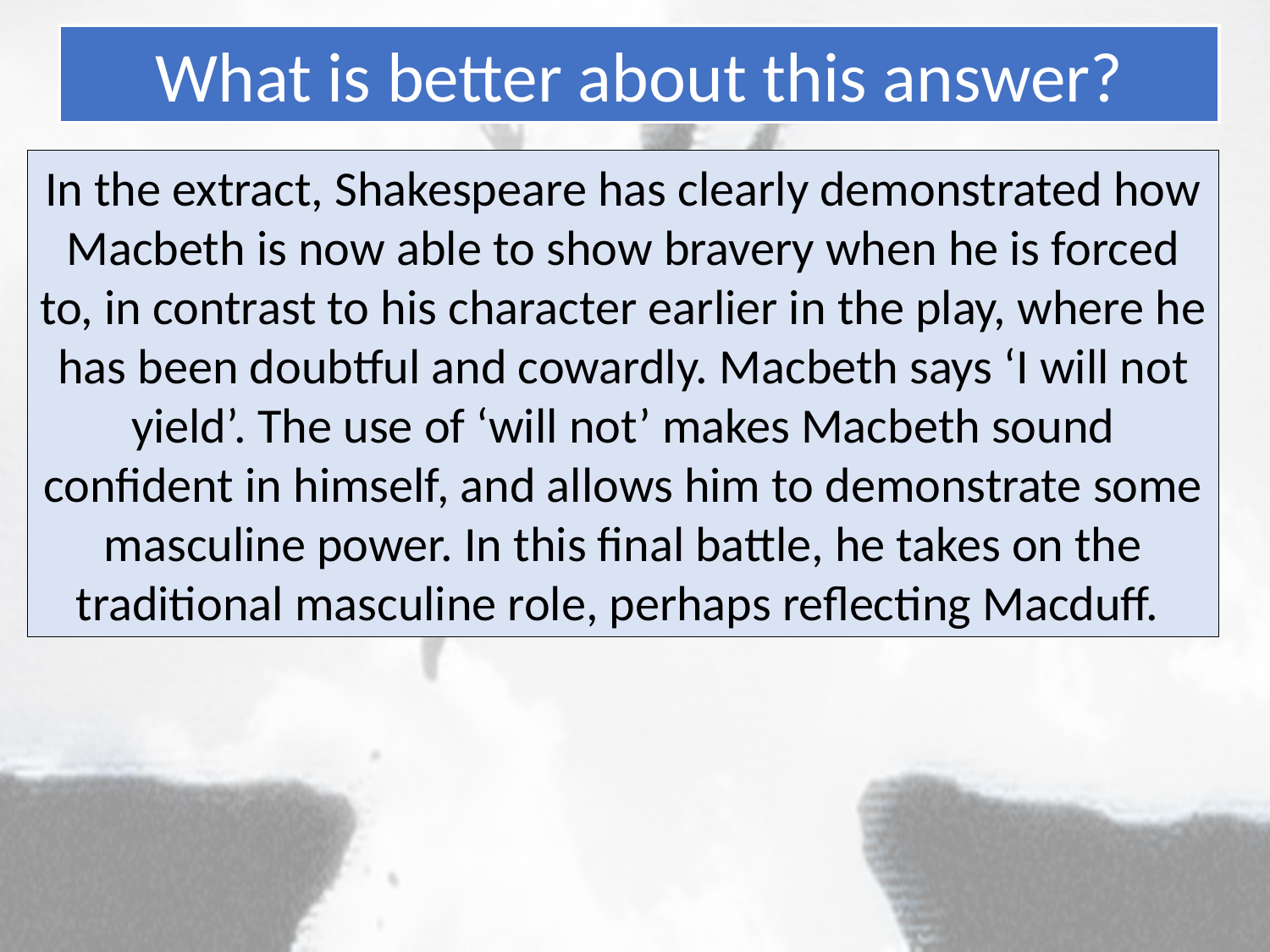

What is better about this answer?
In the extract, Shakespeare has clearly demonstrated how Macbeth is now able to show bravery when he is forced to, in contrast to his character earlier in the play, where he has been doubtful and cowardly. Macbeth says ‘I will not yield’. The use of ‘will not’ makes Macbeth sound confident in himself, and allows him to demonstrate some masculine power. In this final battle, he takes on the traditional masculine role, perhaps reflecting Macduff.